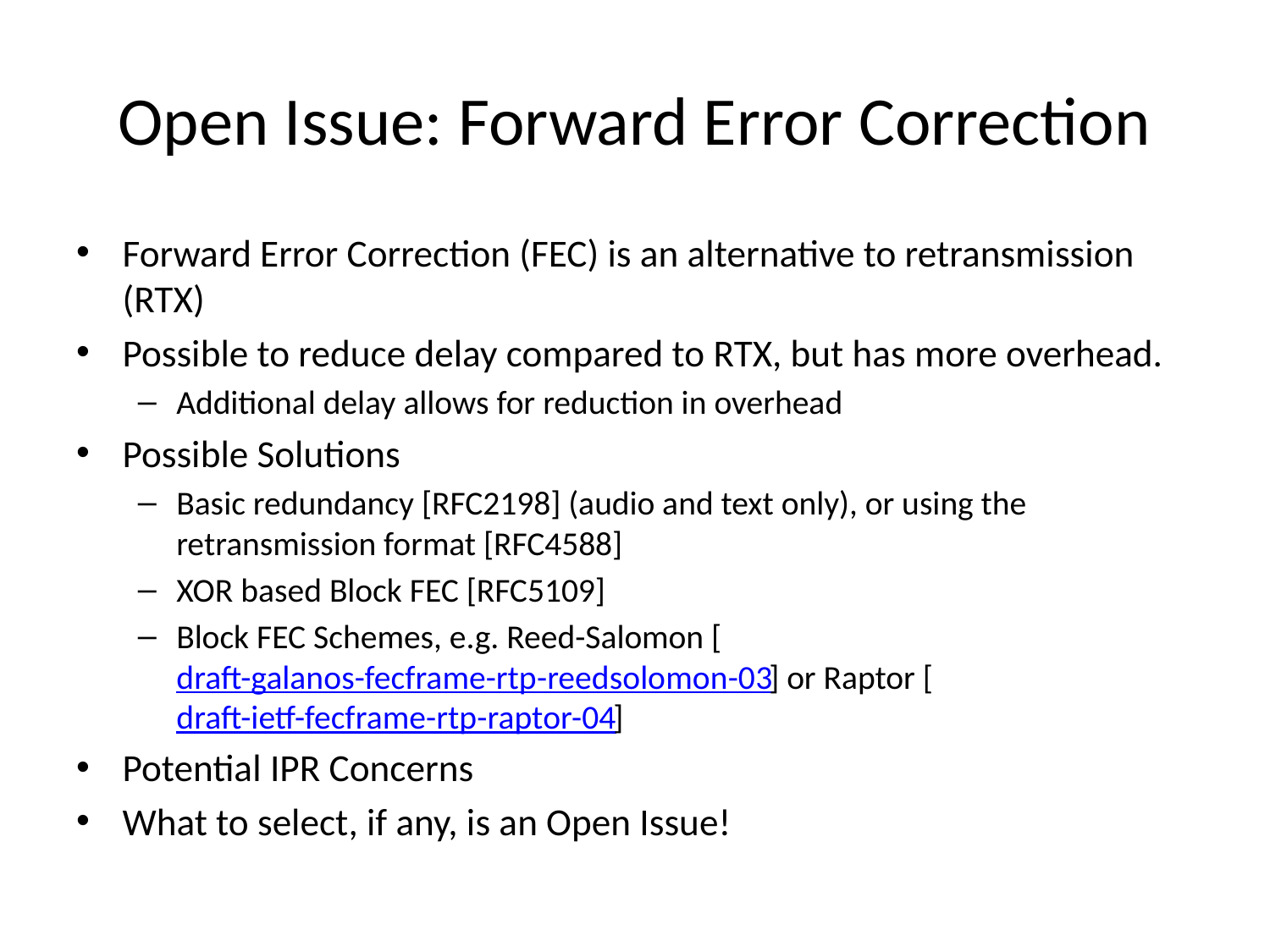

# Open Issue: Forward Error Correction
Forward Error Correction (FEC) is an alternative to retransmission (RTX)
Possible to reduce delay compared to RTX, but has more overhead.
Additional delay allows for reduction in overhead
Possible Solutions
Basic redundancy [RFC2198] (audio and text only), or using the retransmission format [RFC4588]
XOR based Block FEC [RFC5109]
Block FEC Schemes, e.g. Reed-Salomon [draft-galanos-fecframe-rtp-reedsolomon-03] or Raptor [draft-ietf-fecframe-rtp-raptor-04]
Potential IPR Concerns
What to select, if any, is an Open Issue!